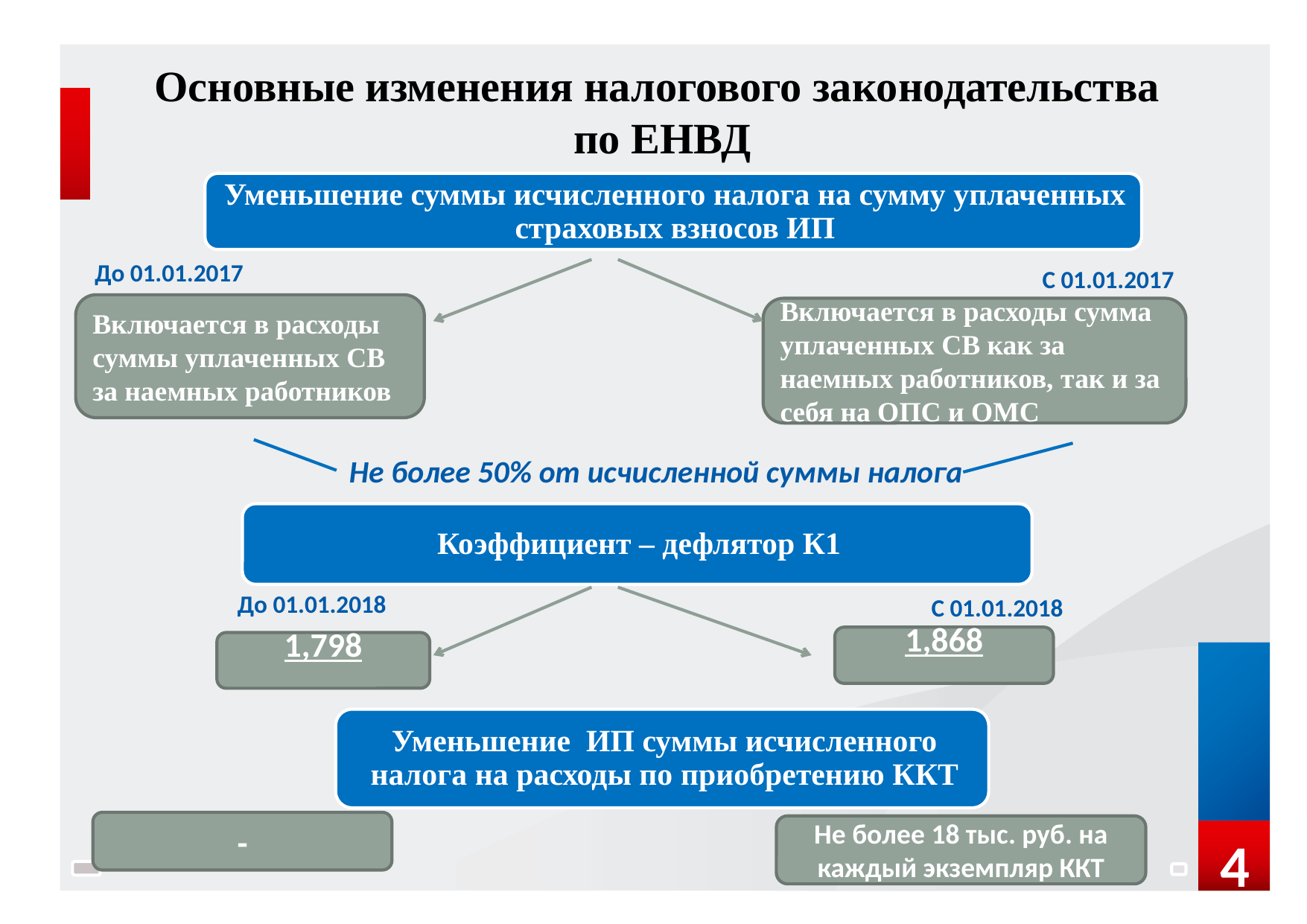

# Основные изменения налогового законодательства по ЕНВД

Уменьшение суммы исчисленного налога на сумму уплаченных страховых взносов ИП
Коэффициент – дефлятор К1
Уменьшение  ИП суммы исчисленного налога на расходы по приобретению ККТ
До 01.01.2017
С 01.01.2017
Включается в расходы суммы уплаченных СВ за наемных работников
Включается в расходы сумма уплаченных СВ как за наемных работников, так и за себя на ОПС и ОМС
Не более 50% от исчисленной суммы налога
До 01.01.2018
С 01.01.2018
1,868

1,798

-
Не более 18 тыс. руб. на каждый экземпляр ККТ
4